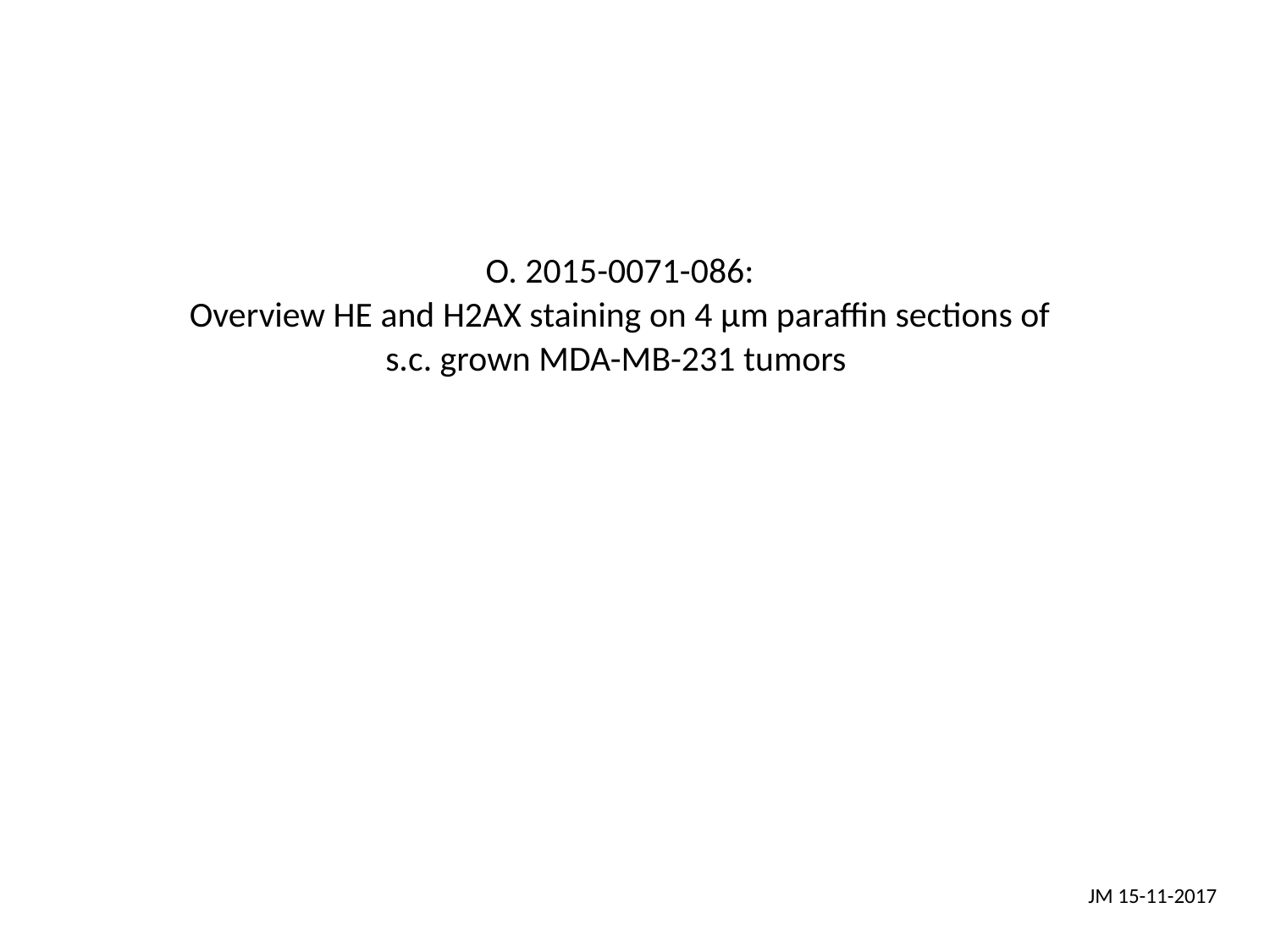

O. 2015-0071-086:
Overview HE and H2AX staining on 4 µm paraffin sections of s.c. grown MDA-MB-231 tumors
JM 15-11-2017